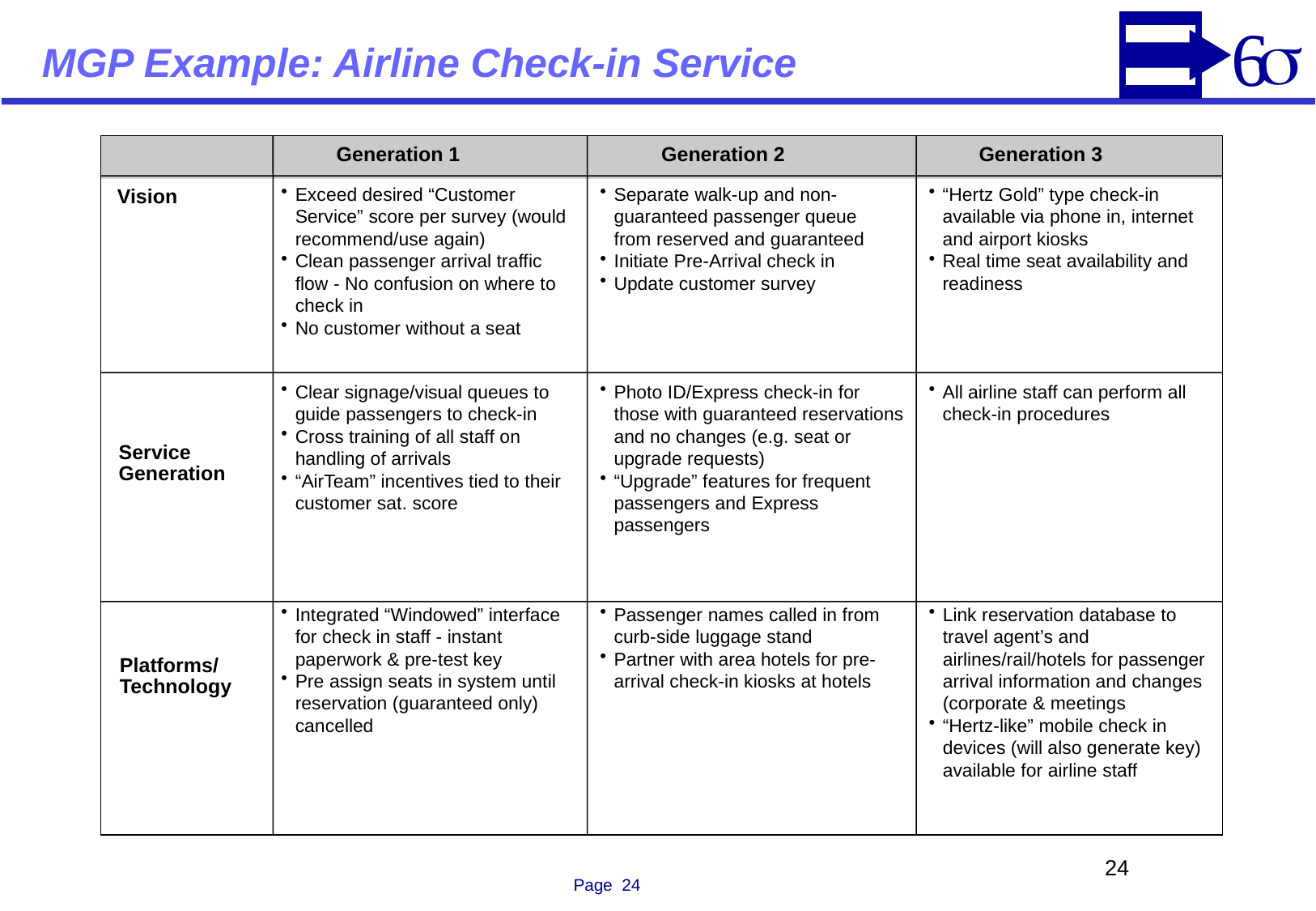

# MGP Example: Airline Check-in Service
         Generation 1

          Generation 2

        Generation 3

Vision
Exceed desired “Customer Service” score per survey (would recommend/use again)
Clean passenger arrival traffic flow - No confusion on where to check in
No customer without a seat
Separate walk-up and non-guaranteed passenger queue from reserved and guaranteed
Initiate Pre-Arrival check in
Update customer survey
“Hertz Gold” type check-in available via phone in, internet and airport kiosks
Real time seat availability and readiness

Clear signage/visual queues to guide passengers to check-in
Cross training of all staff on handling of arrivals
“AirTeam” incentives tied to their customer sat. score
Photo ID/Express check-in for those with guaranteed reservations and no changes (e.g. seat or upgrade requests)
“Upgrade” features for frequent passengers and Express passengers
All airline staff can perform all check-in procedures

Service
Generation
Integrated “Windowed” interface for check in staff - instant paperwork & pre-test key
Pre assign seats in system until reservation (guaranteed only) cancelled

Passenger names called in from curb-side luggage stand
Partner with area hotels for pre-arrival check-in kiosks at hotels
Link reservation database to travel agent’s and airlines/rail/hotels for passenger arrival information and changes (corporate & meetings
“Hertz-like” mobile check in devices (will also generate key) available for airline staff

Platforms/
Technology